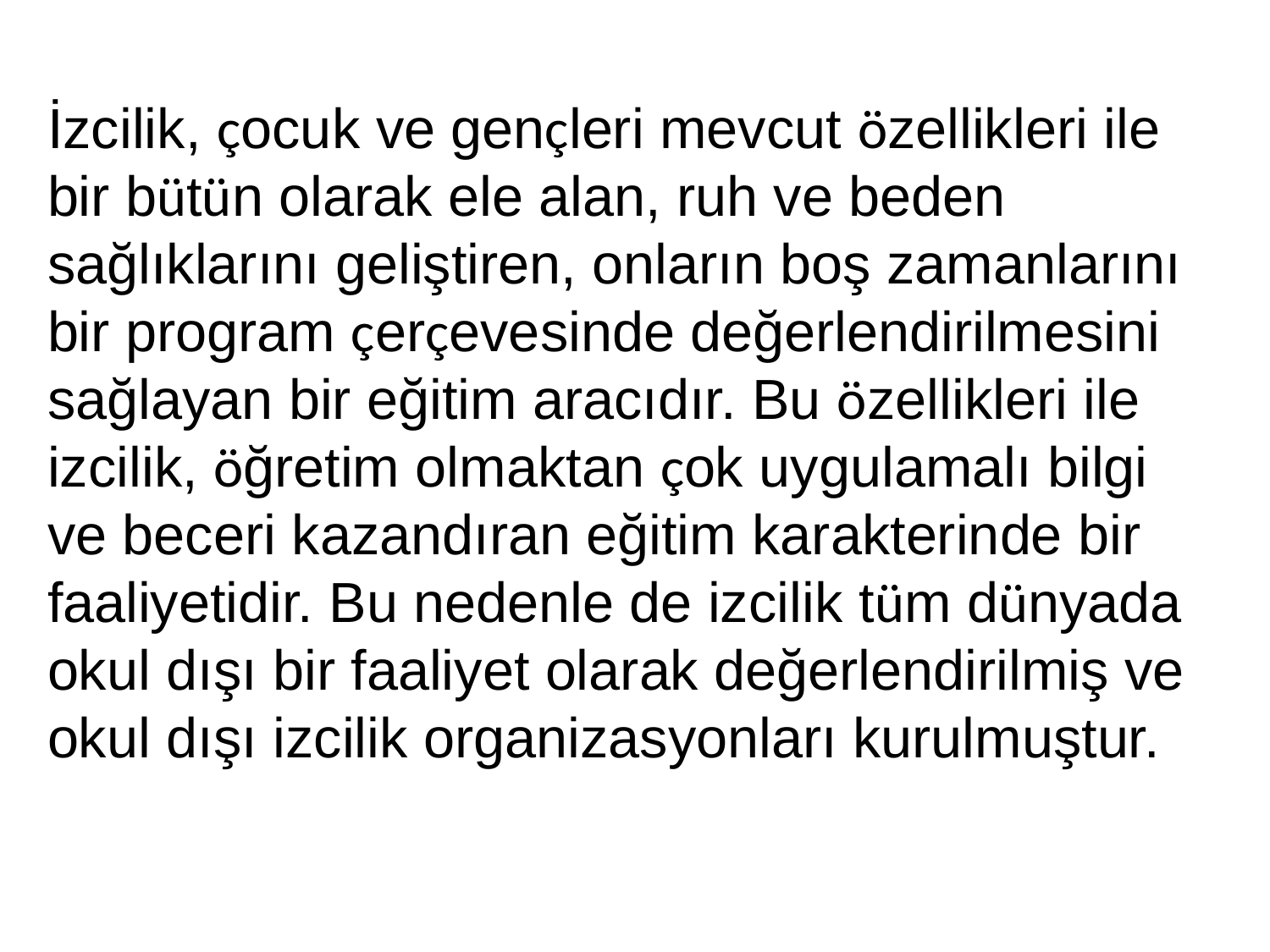

İzcilik, çocuk ve gençleri mevcut özellikleri ile bir bütün olarak ele alan, ruh ve beden sağlıklarını geliştiren, onların boş zamanlarını bir program çerçevesinde değerlendirilmesini sağlayan bir eğitim aracıdır. Bu özellikleri ile izcilik, öğretim olmaktan çok uygulamalı bilgi ve beceri kazandıran eğitim karakterinde bir faaliyetidir. Bu nedenle de izcilik tüm dünyada okul dışı bir faaliyet olarak değerlendirilmiş ve okul dışı izcilik organizasyonları kurulmuştur.